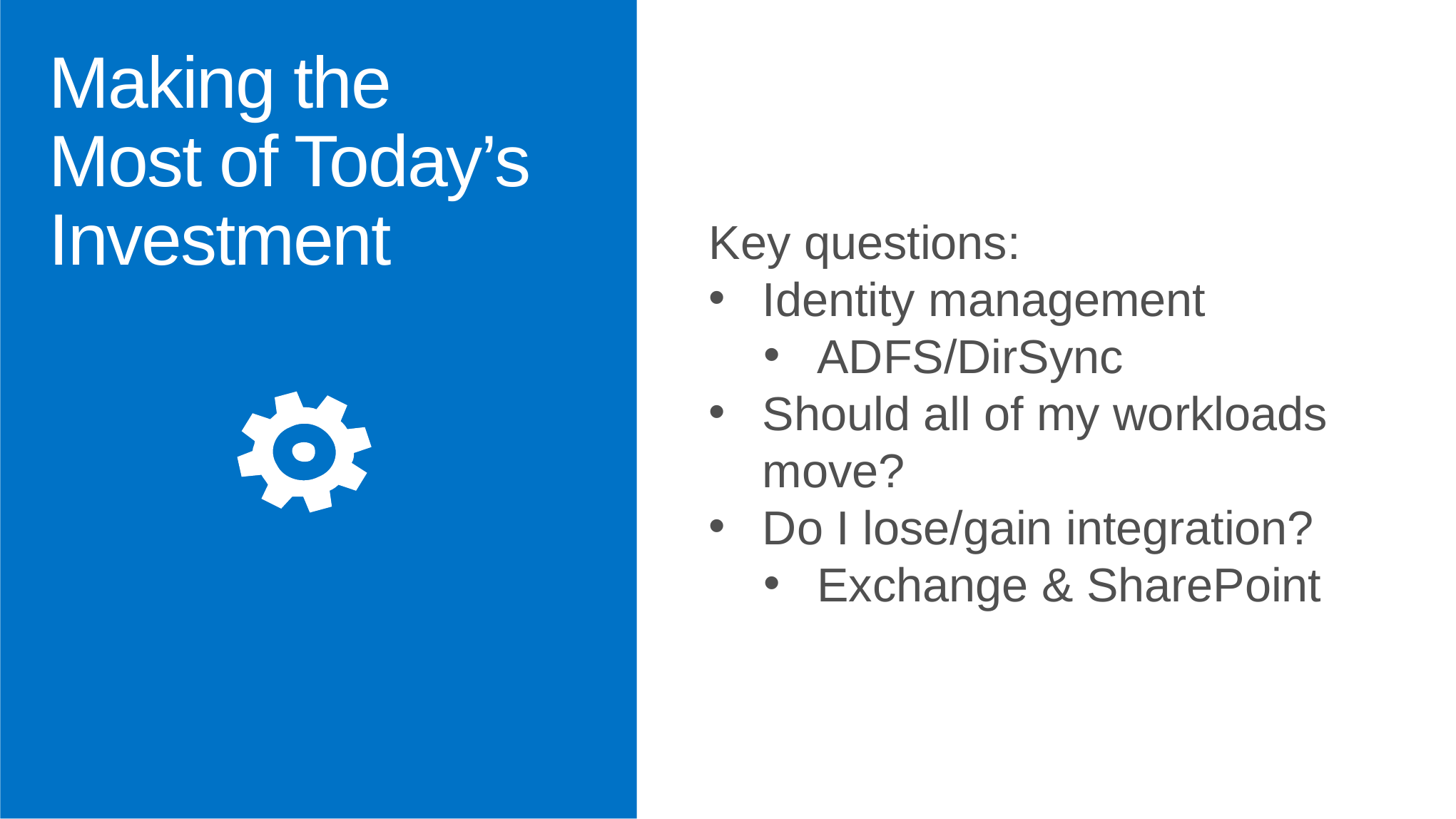

# Making the Most of Today’s Investment
Key questions:
Identity management
ADFS/DirSync
Should all of my workloads move?
Do I lose/gain integration?
Exchange & SharePoint